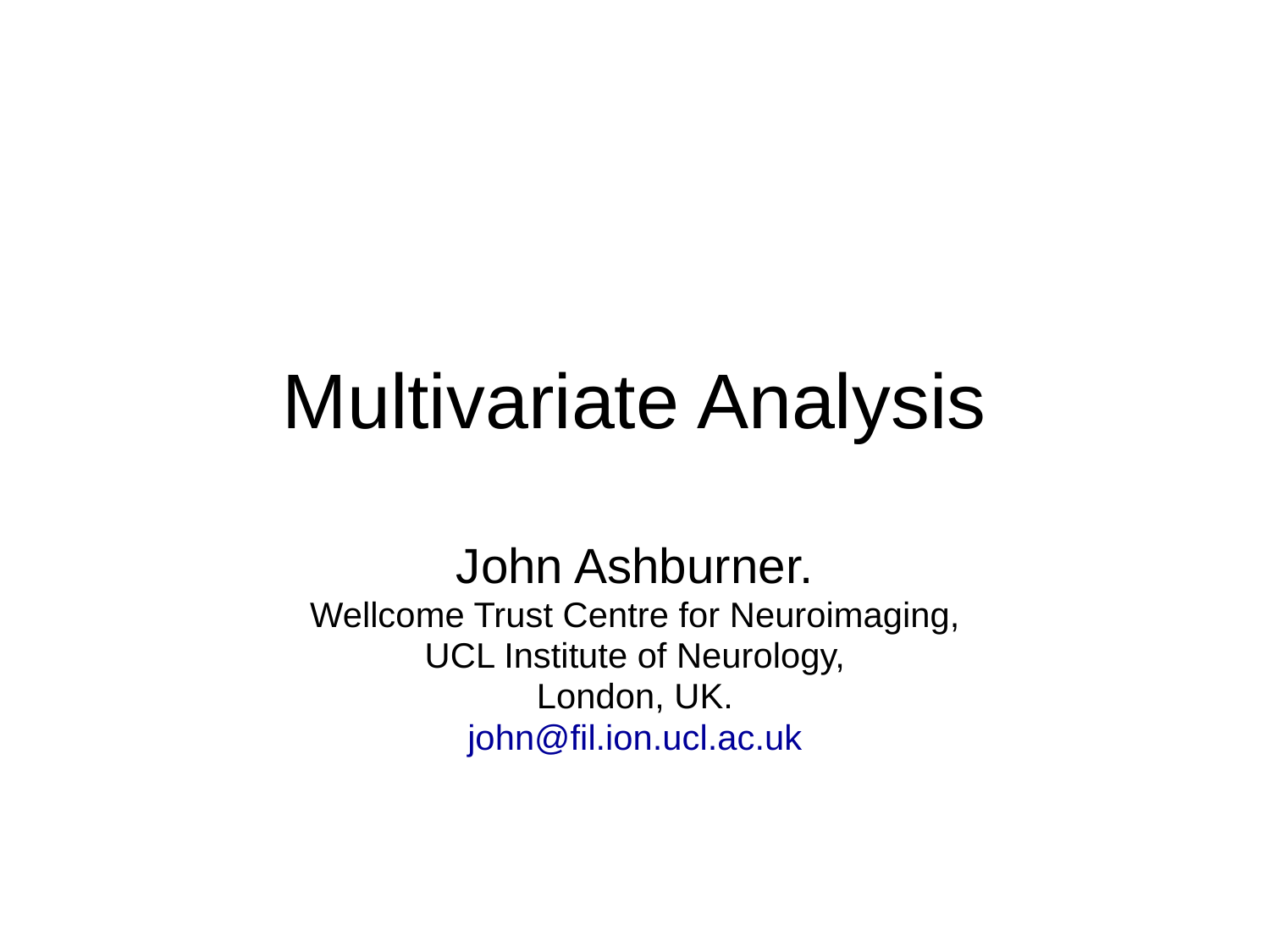

# Multivariate Analysis
John Ashburner.
Wellcome Trust Centre for Neuroimaging,
UCL Institute of Neurology,
London, UK.
john@fil.ion.ucl.ac.uk